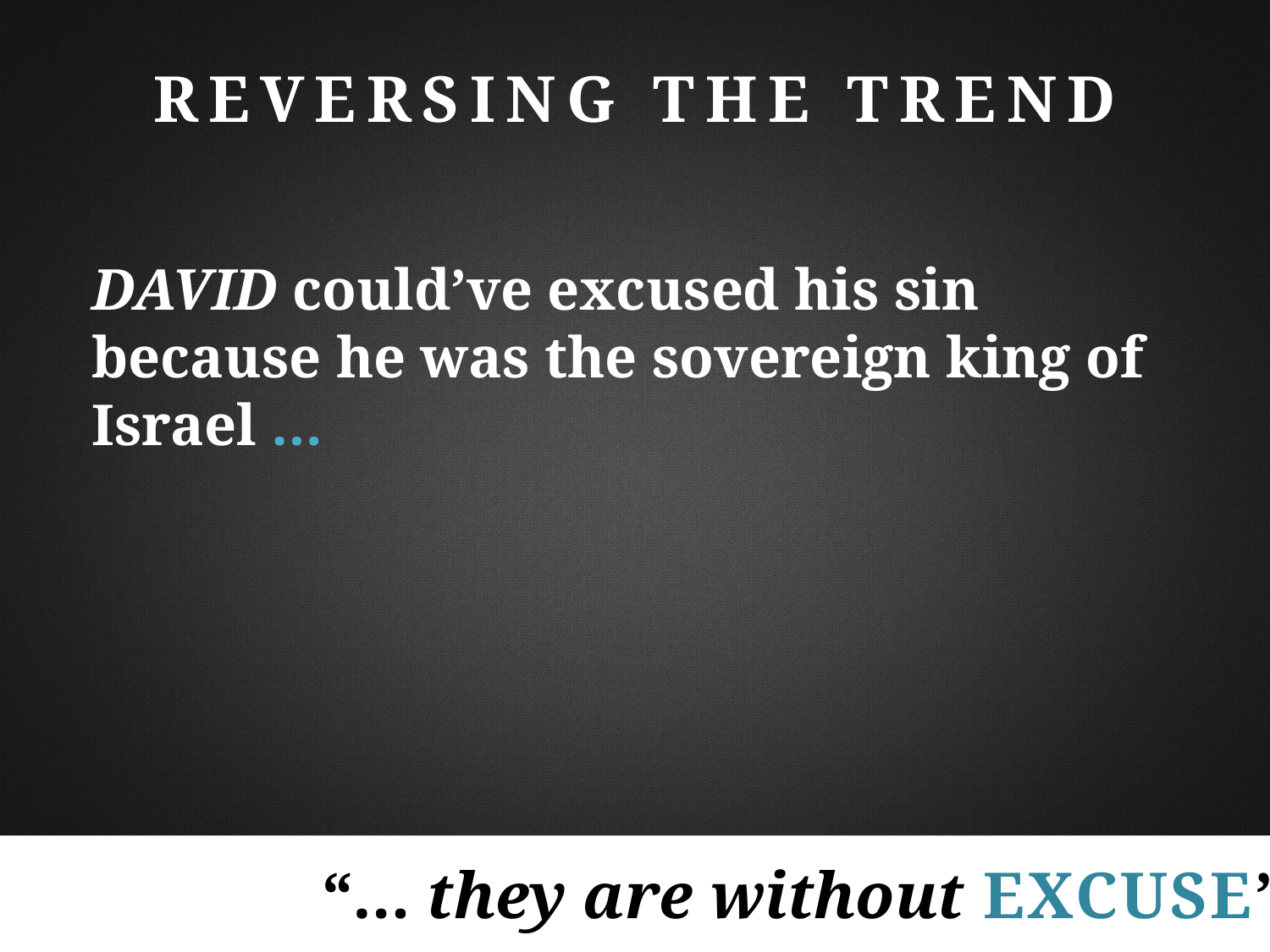

Reversing the Trend

David could’ve excused his sin because he was the sovereign king of Israel …

“… they are without excuse”